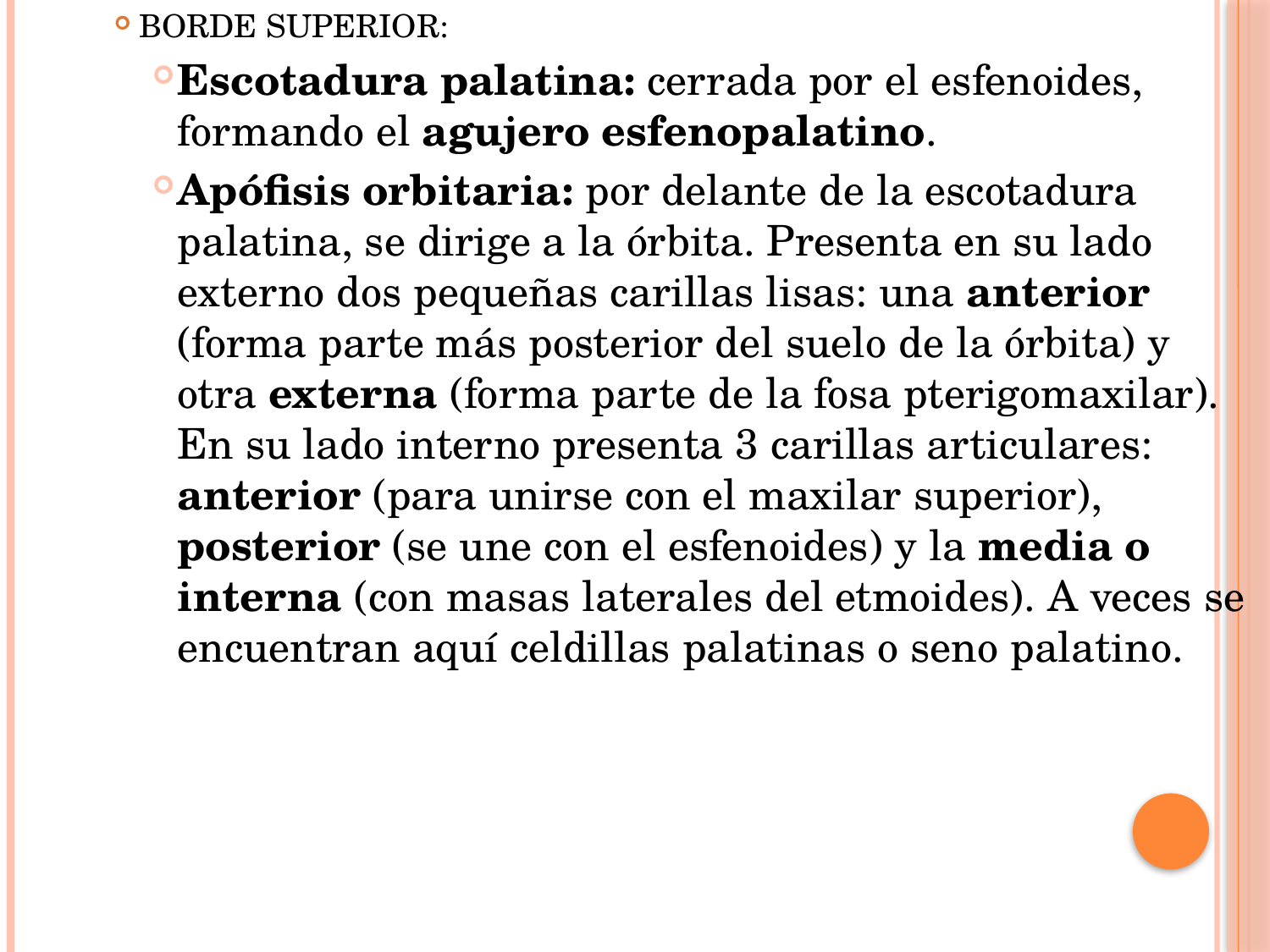

BORDE SUPERIOR:
Escotadura palatina: cerrada por el esfenoides, formando el agujero esfenopalatino.
Apófisis orbitaria: por delante de la escotadura palatina, se dirige a la órbita. Presenta en su lado externo dos pequeñas carillas lisas: una anterior (forma parte más posterior del suelo de la órbita) y otra externa (forma parte de la fosa pterigomaxilar). En su lado interno presenta 3 carillas articulares: anterior (para unirse con el maxilar superior), posterior (se une con el esfenoides) y la media o interna (con masas laterales del etmoides). A veces se encuentran aquí celdillas palatinas o seno palatino.